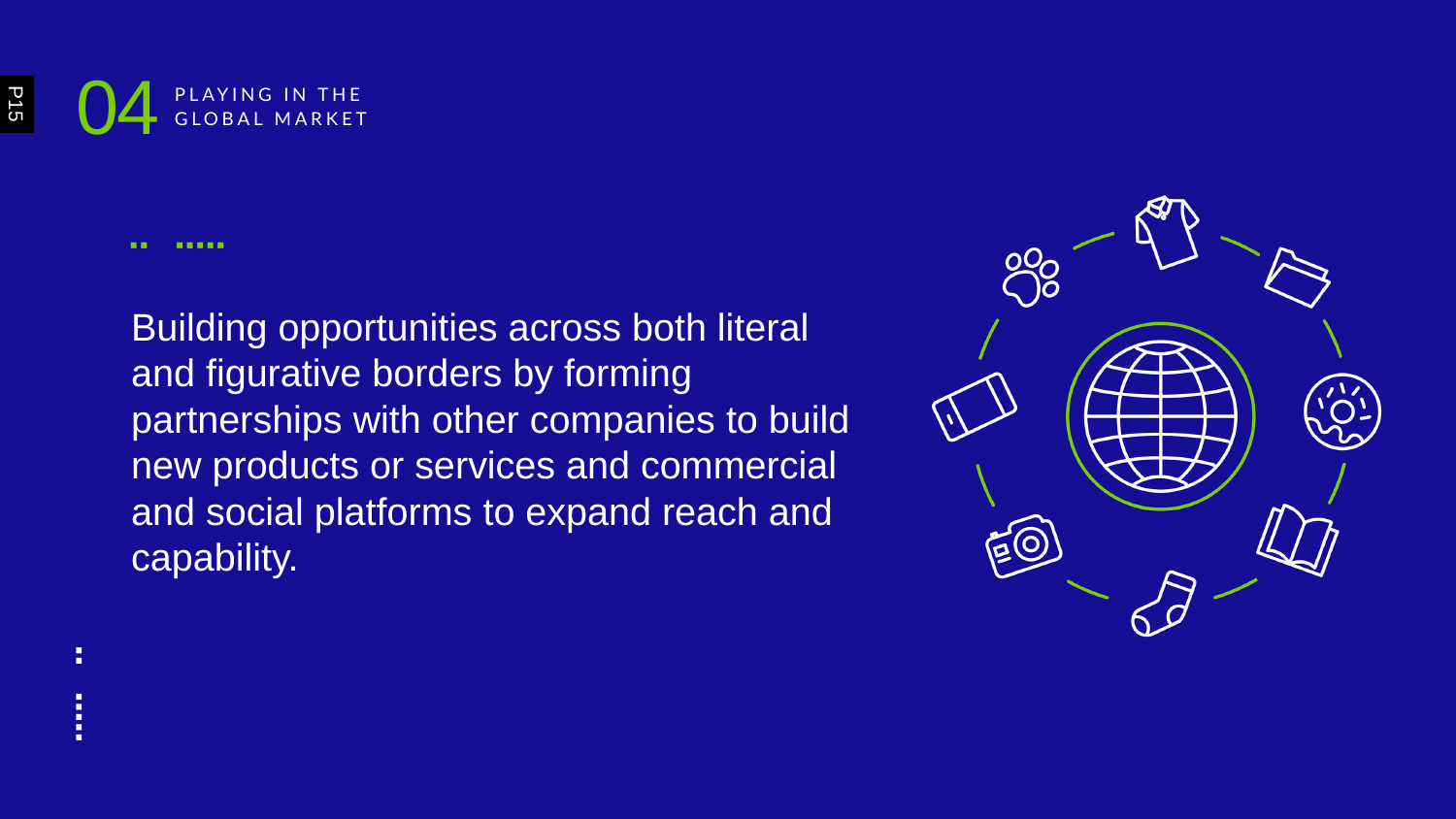

04
Playing in the
global market
P15
Building opportunities across both literal and figurative borders by forming partnerships with other companies to build new products or services and commercial and social platforms to expand reach and capability.